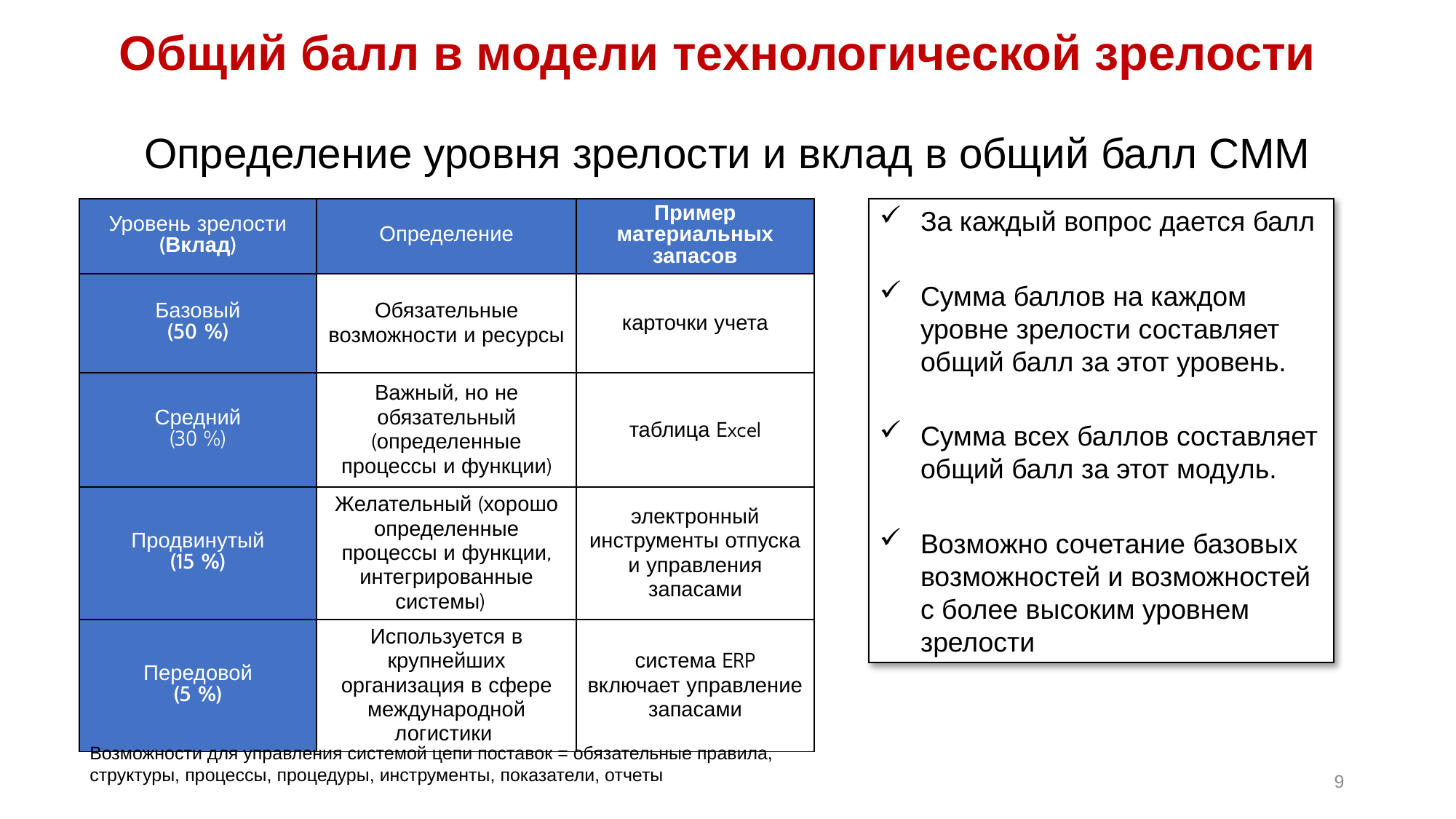

Общий балл в модели технологической зрелости
# Определение уровня зрелости и вклад в общий балл СММ
| Уровень зрелости (Вклад) | Определение | Пример материальных запасов |
| --- | --- | --- |
| Базовый (50 %) | Обязательные возможности и ресурсы | карточки учета |
| Средний (30 %) | Важный, но не обязательный (определенные процессы и функции) | таблица Excel |
| Продвинутый (15 %) | Желательный (хорошо определенные процессы и функции, интегрированные системы) | электронный инструменты отпуска и управления запасами |
| Передовой (5 %) | Используется в крупнейших организация в сфере международной логистики | система ERP включает управление запасами |
За каждый вопрос дается балл

Сумма баллов на каждом уровне зрелости составляет общий балл за этот уровень.

Сумма всех баллов составляет общий балл за этот модуль.

Возможно сочетание базовых возможностей и возможностей с более высоким уровнем зрелости
Возможности для управления системой цепи поставок = обязательные правила, структуры, процессы, процедуры, инструменты, показатели, отчеты
9